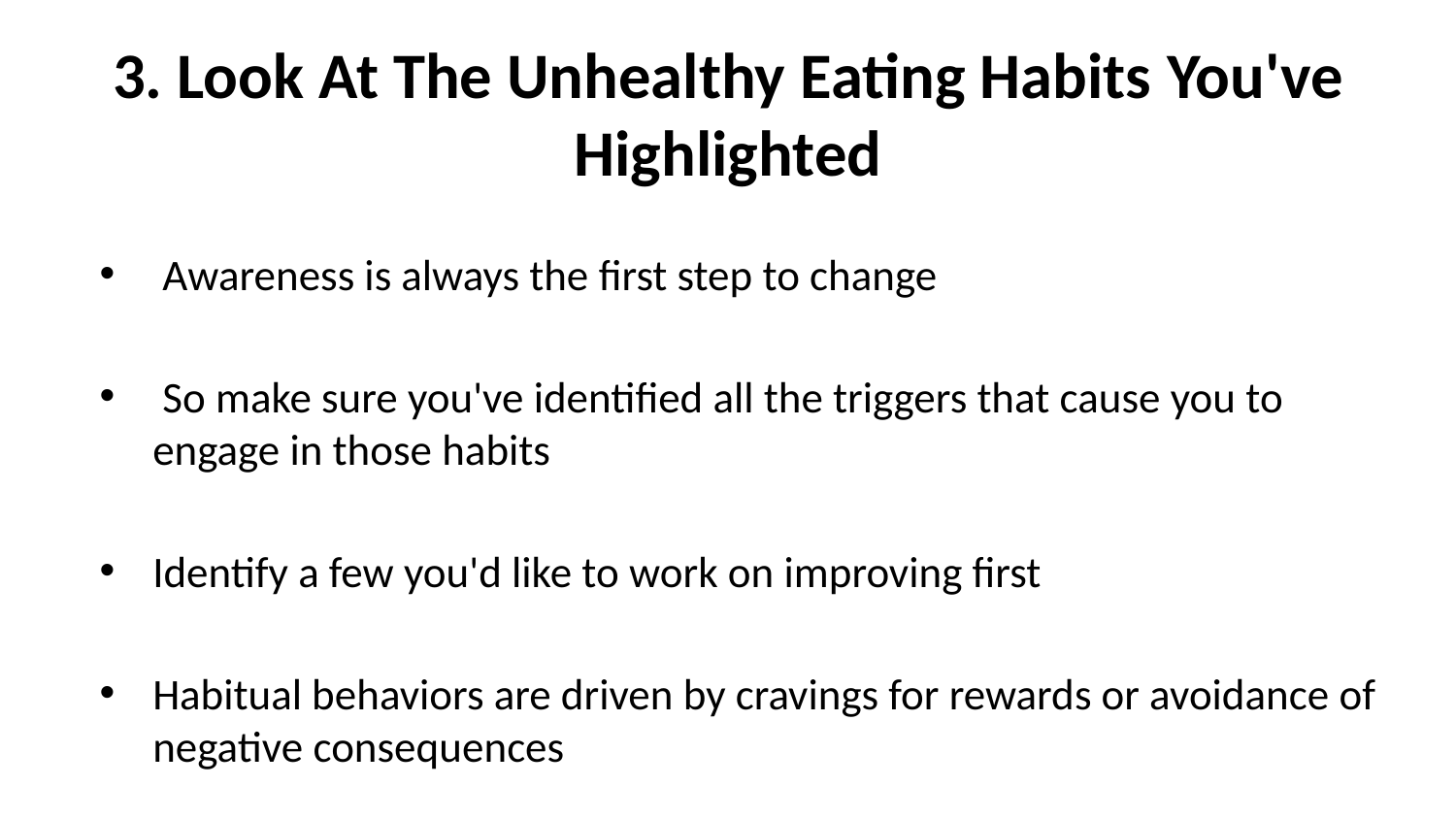

# 3. Look At The Unhealthy Eating Habits You've Highlighted
 Awareness is always the first step to change

 So make sure you've identified all the triggers that cause you to engage in those habits

Identify a few you'd like to work on improving first

Habitual behaviors are driven by cravings for rewards or avoidance of negative consequences